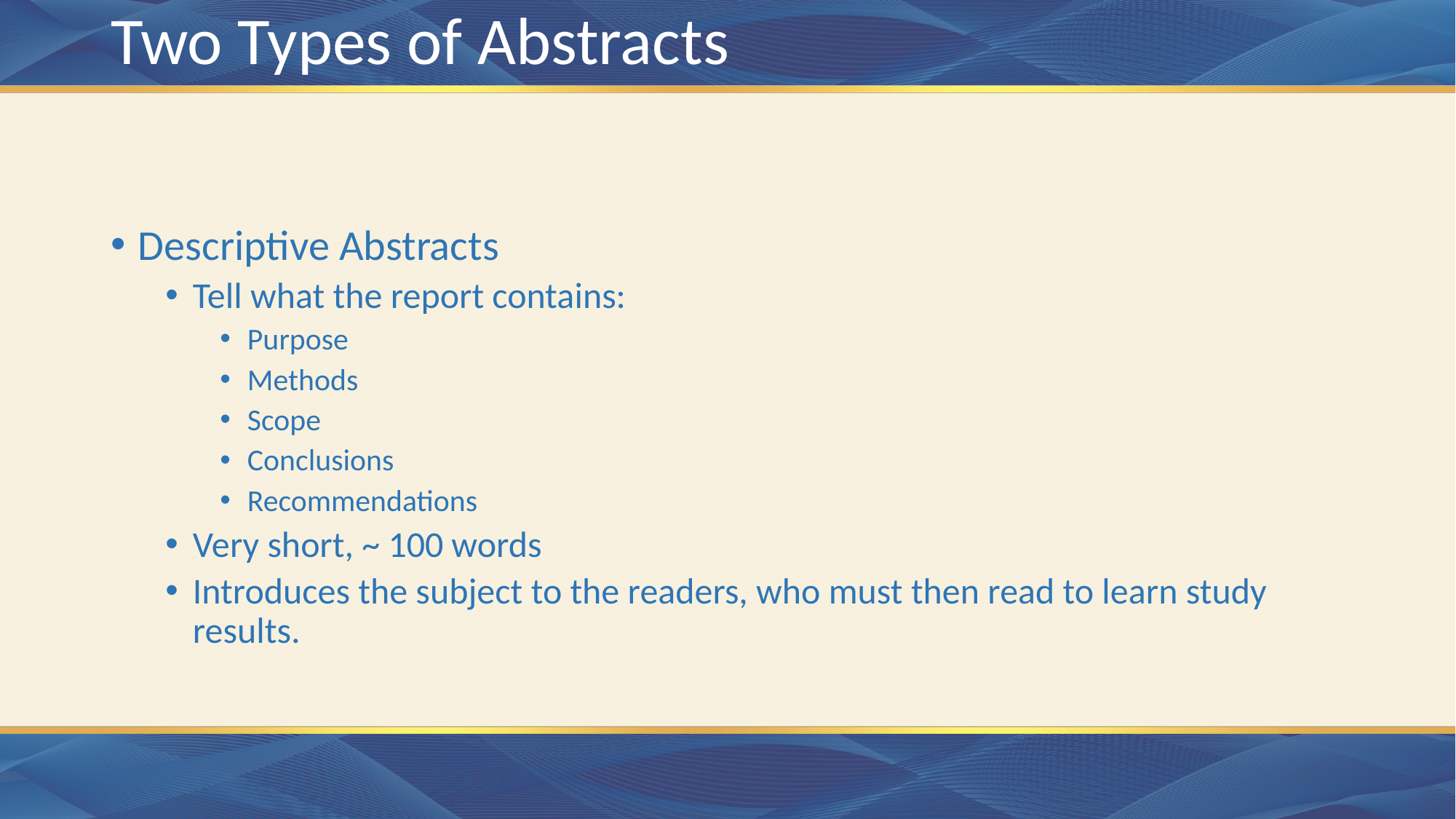

# Two Types of Abstracts
Descriptive Abstracts
Tell what the report contains:
Purpose
Methods
Scope
Conclusions
Recommendations
Very short, ~ 100 words
Introduces the subject to the readers, who must then read to learn study results.